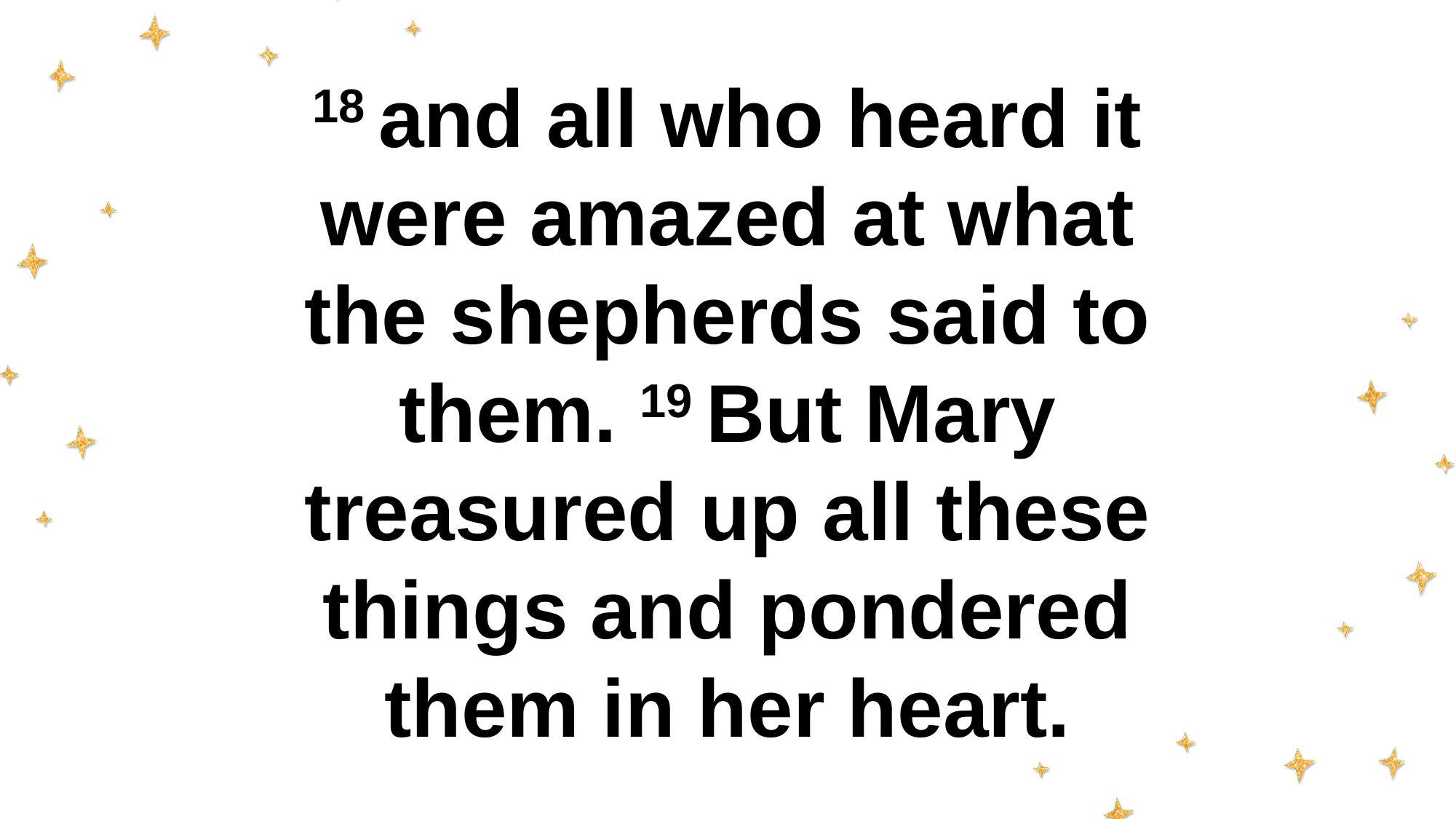

# 18 and all who heard it were amazed at what the shepherds said to them. 19 But Mary treasured up all these things and pondered them in her heart.